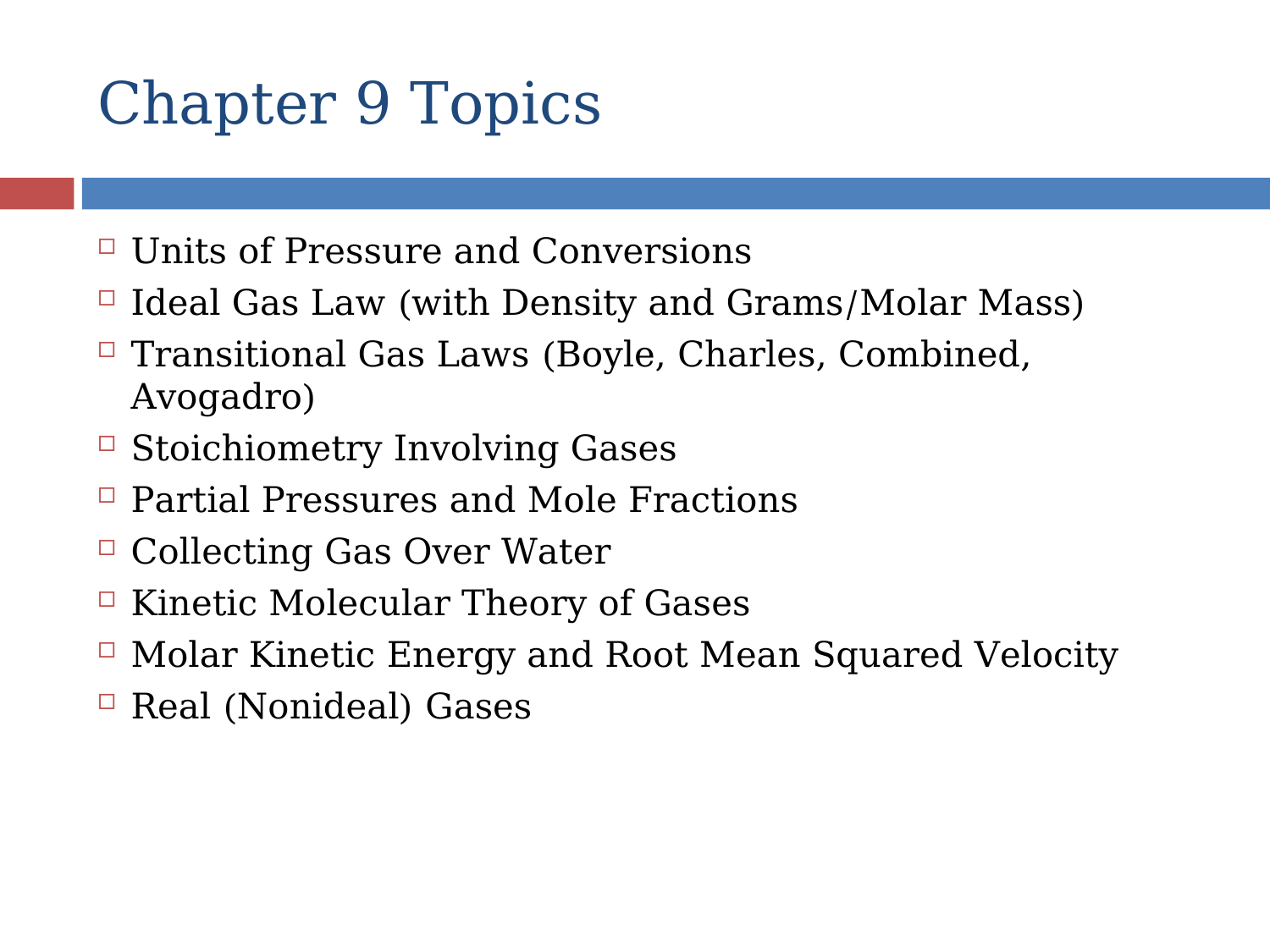

# Chapter 9 Topics
Units of Pressure and Conversions
Ideal Gas Law (with Density and Grams/Molar Mass)
Transitional Gas Laws (Boyle, Charles, Combined, Avogadro)
Stoichiometry Involving Gases
Partial Pressures and Mole Fractions
Collecting Gas Over Water
Kinetic Molecular Theory of Gases
Molar Kinetic Energy and Root Mean Squared Velocity
Real (Nonideal) Gases